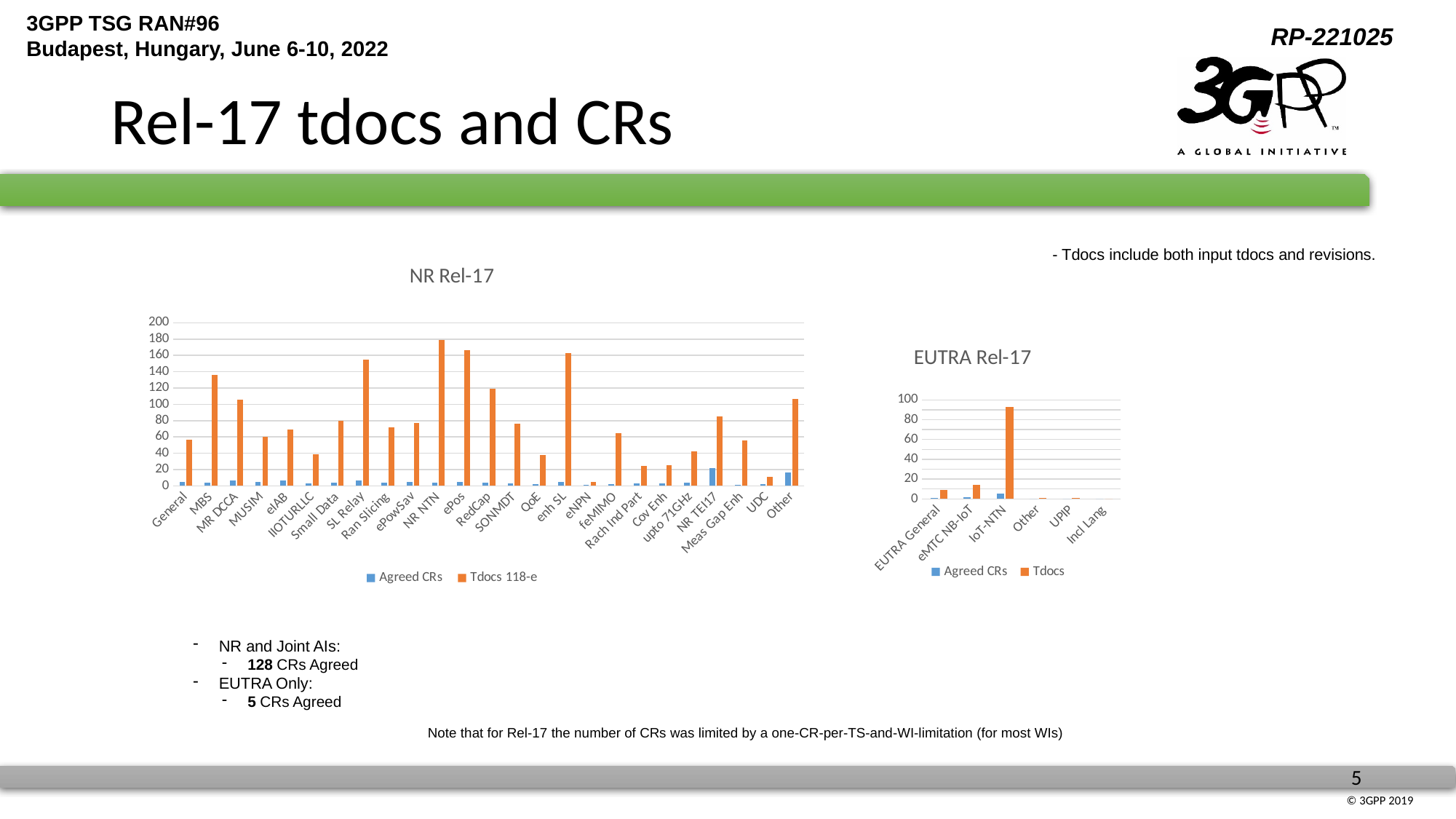

# Rel-17 tdocs and CRs
- Tdocs include both input tdocs and revisions.

### Chart: NR Rel-17

| Category | Agreed CRs | Tdocs 118-e |
|---|---|---|
| General | 5.0 | 57.0 |
| MBS | 4.0 | 136.0 |
| MR DCCA | 7.0 | 106.0 |
| MUSIM | 5.0 | 60.0 |
| eIAB | 7.0 | 69.0 |
| IIOTURLLC | 3.0 | 39.0 |
| Small Data | 4.0 | 80.0 |
| SL Relay | 7.0 | 155.0 |
| Ran Slicing | 4.0 | 72.0 |
| ePowSav | 5.0 | 77.0 |
| NR NTN | 4.0 | 179.0 |
| ePos | 5.0 | 166.0 |
| RedCap | 4.0 | 119.0 |
| SONMDT | 3.0 | 76.0 |
| QoE | 2.0 | 38.0 |
| enh SL | 5.0 | 163.0 |
| eNPN | 1.0 | 5.0 |
| feMIMO | 2.0 | 65.0 |
| Rach Ind Part | 3.0 | 24.0 |
| Cov Enh | 3.0 | 25.0 |
| upto 71GHz | 4.0 | 42.0 |
| NR TEI17 | 22.0 | 85.0 |
| Meas Gap Enh | 1.0 | 56.0 |
| UDC | 2.0 | 11.0 |
| Other | 16.0 | 107.0 |

### Chart: EUTRA Rel-17

| Category | Agreed CRs | Tdocs |
|---|---|---|
| EUTRA General | 1.0 | 9.0 |
| eMTC NB-IoT | 2.0 | 14.0 |
| IoT-NTN | 5.0 | 93.0 |
| Other | 0.0 | 1.0 |
| UPIP | 0.0 | 1.0 |
| Incl Lang | 0.0 | 0.0 |
NR and Joint AIs:
128 CRs Agreed
EUTRA Only:
5 CRs Agreed
Note that for Rel-17 the number of CRs was limited by a one-CR-per-TS-and-WI-limitation (for most WIs)